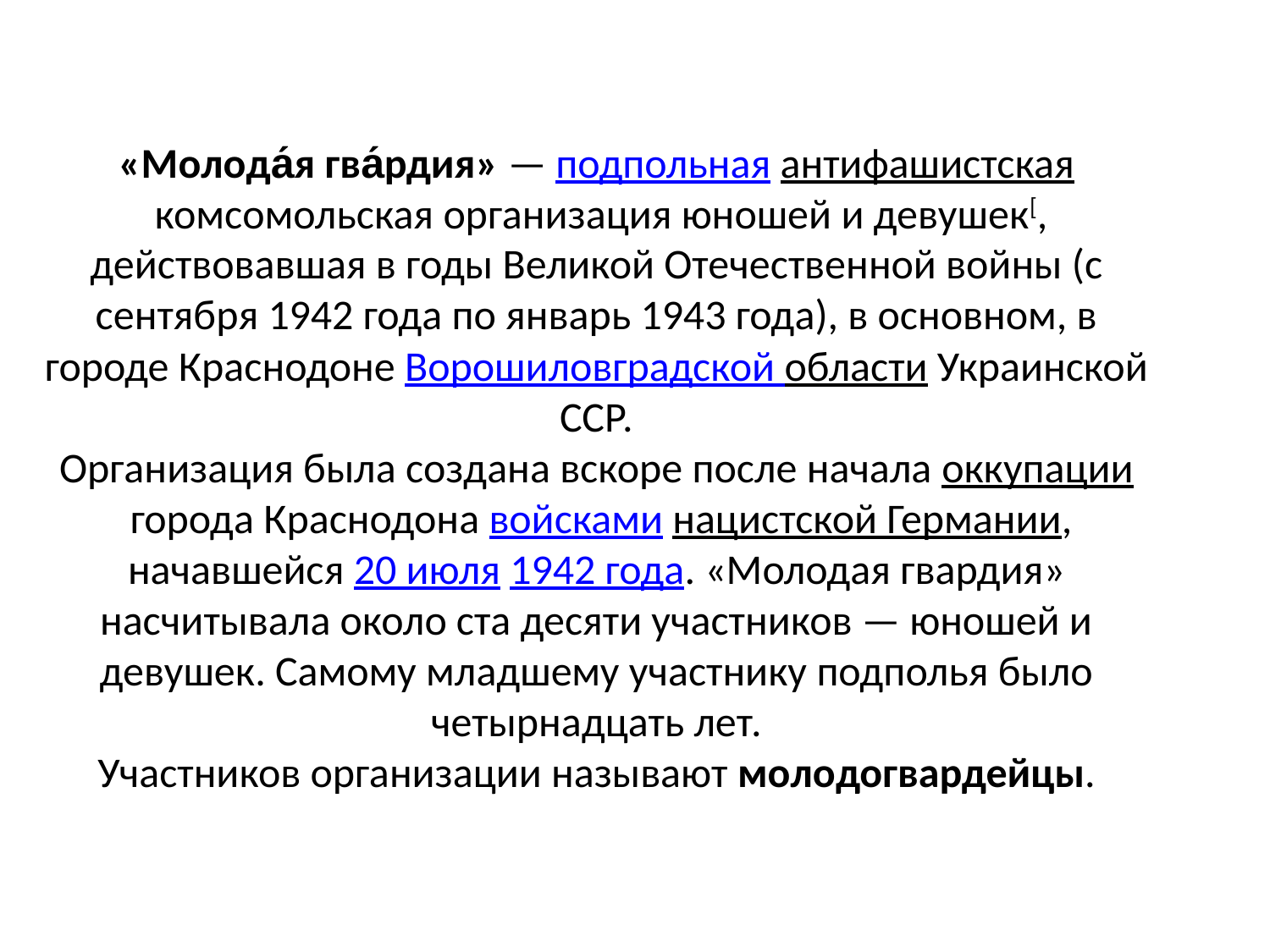

# «Молода́я гва́рдия» — подпольная антифашистская комсомольская организация юношей и девушек[, действовавшая в годы Великой Отечественной войны (с сентября 1942 года по январь 1943 года), в основном, в городе Краснодоне Ворошиловградской области Украинской ССР. Организация была создана вскоре после начала оккупации города Краснодона войсками нацистской Германии, начавшейся 20 июля 1942 года. «Молодая гвардия» насчитывала около ста десяти участников — юношей и девушек. Самому младшему участнику подполья было четырнадцать лет. Участников организации называют молодогвардейцы.